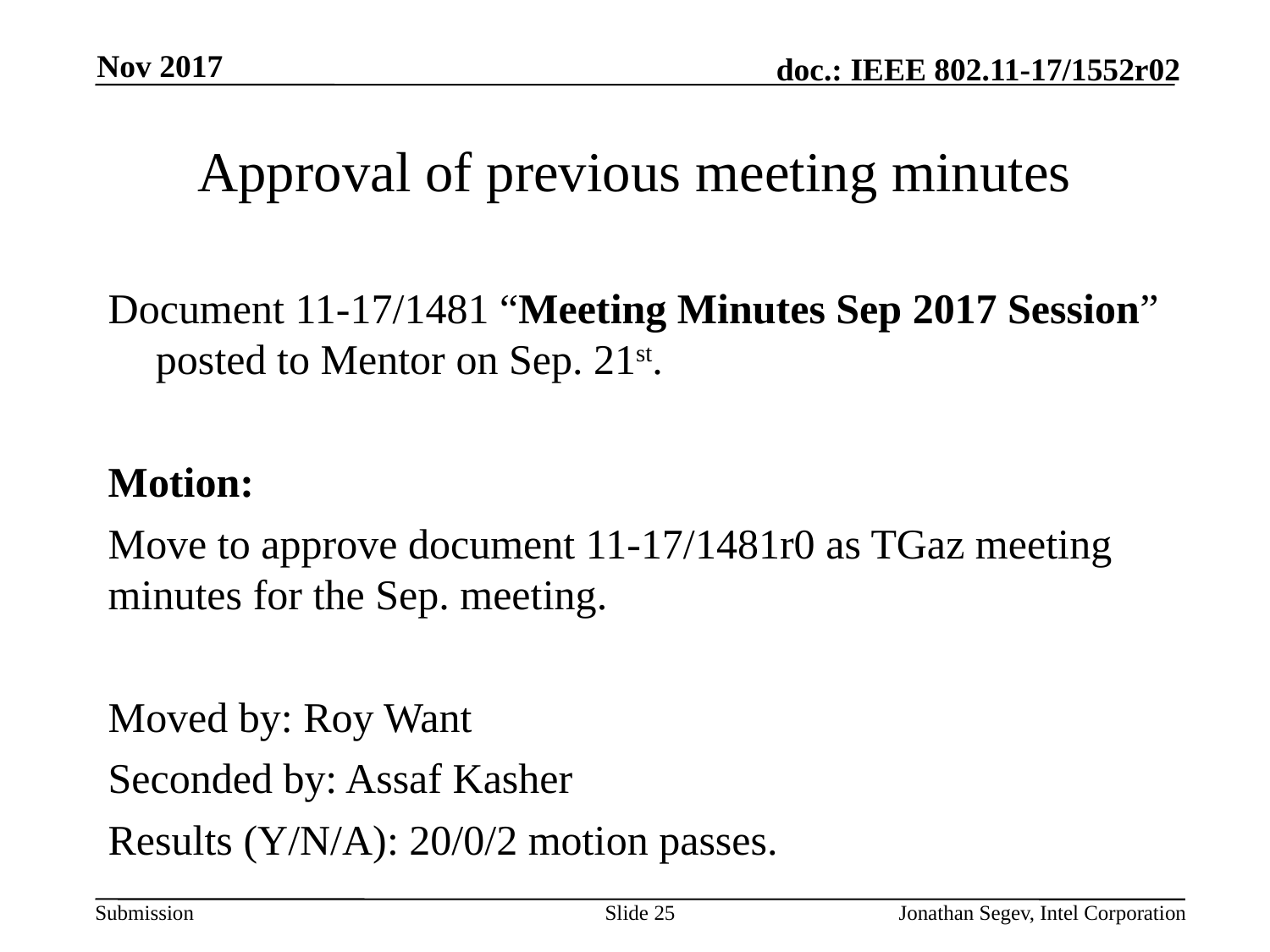

Nov 2017
# Approval of previous meeting minutes
Document 11-17/1481 “Meeting Minutes Sep 2017 Session” posted to Mentor on Sep. 21st.

Motion:
Move to approve document 11-17/1481r0 as TGaz meeting minutes for the Sep. meeting.

Moved by: Roy Want
Seconded by: Assaf Kasher
Results (Y/N/A): 20/0/2 motion passes.

Slide 25
Jonathan Segev, Intel Corporation